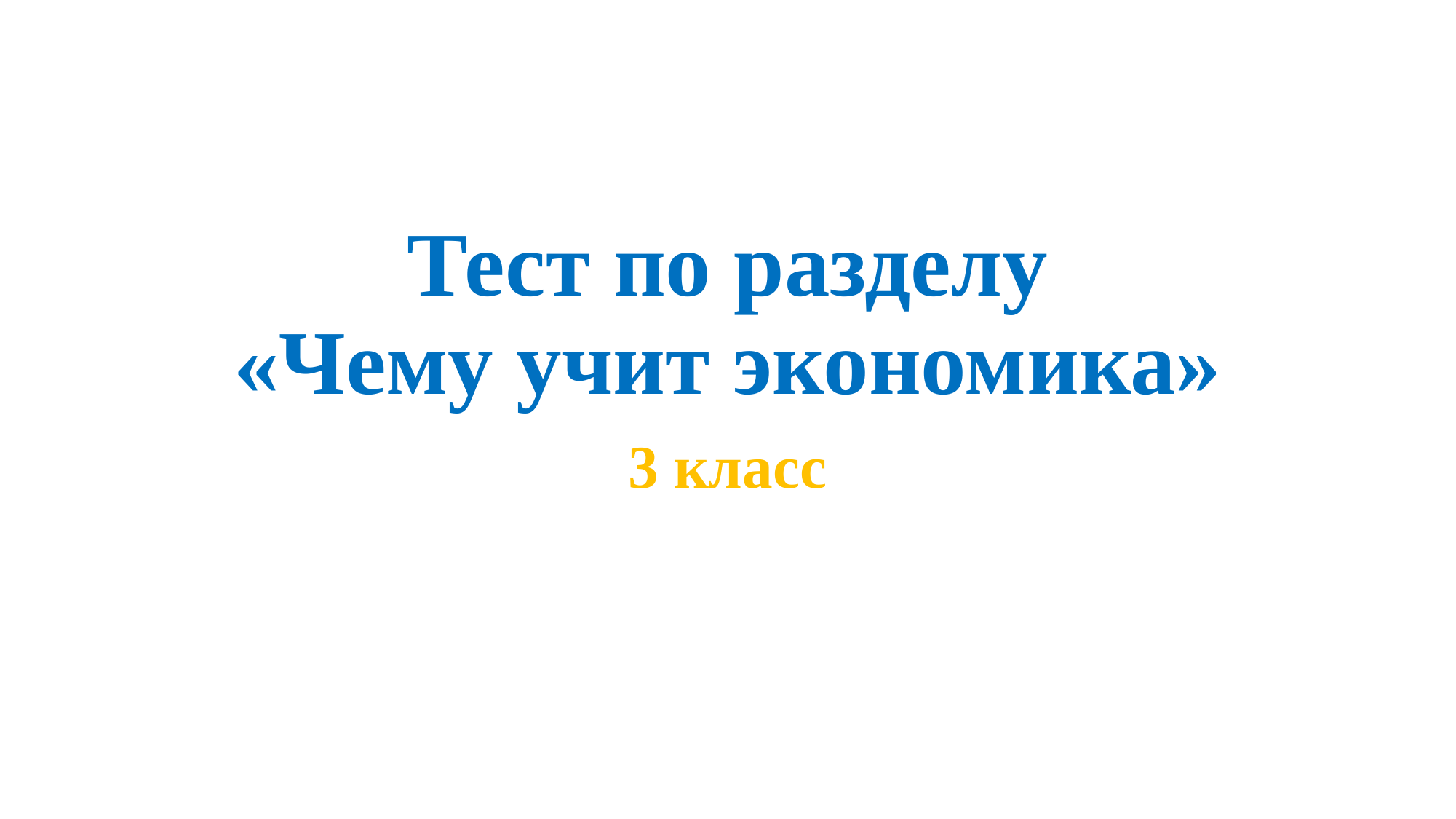

# Тест по разделу «Чему учит экономика»
3 класс